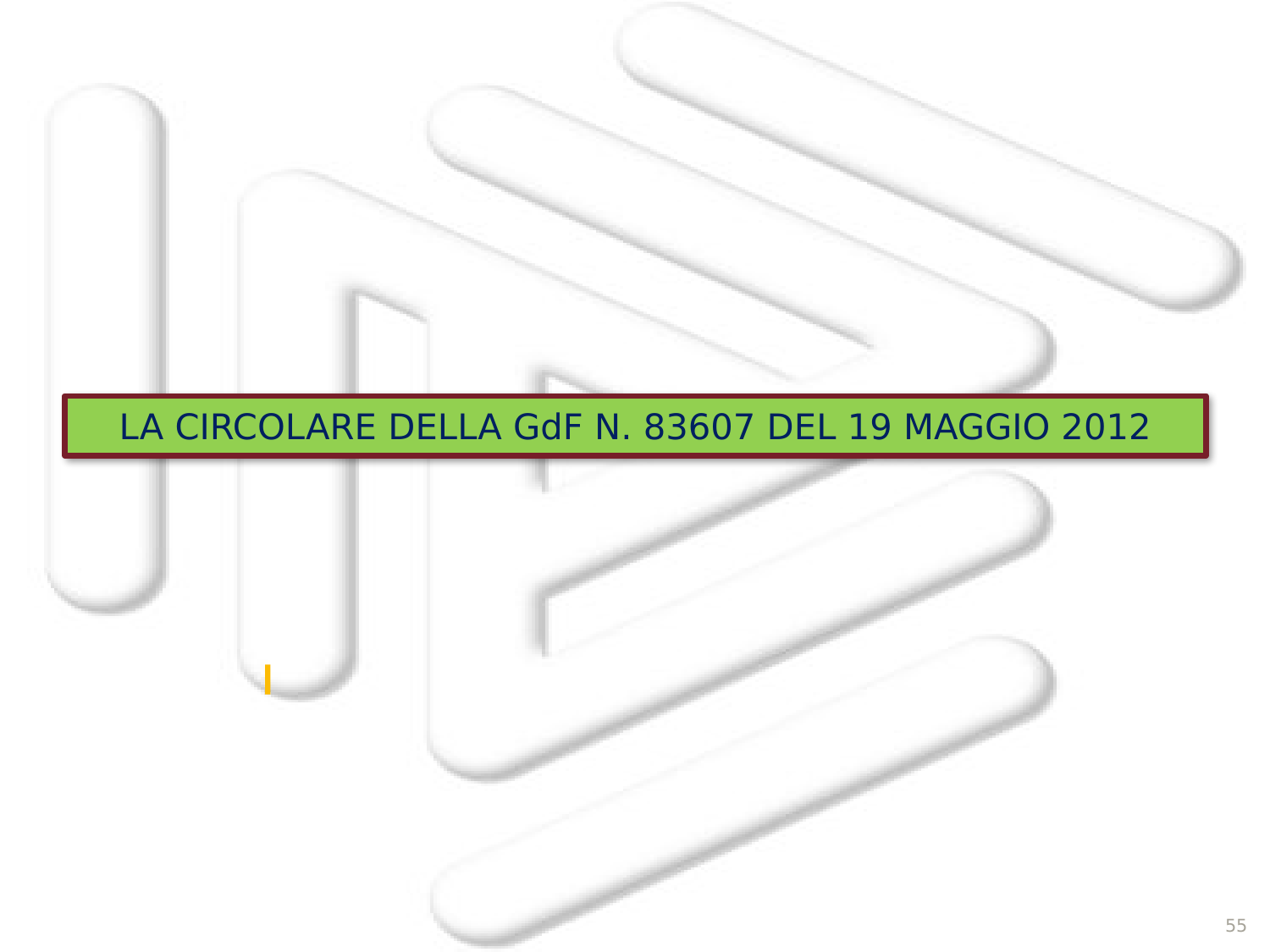

LA CIRCOLARE DELLA GdF N. 83607 DEL 19 MAGGIO 2012
55